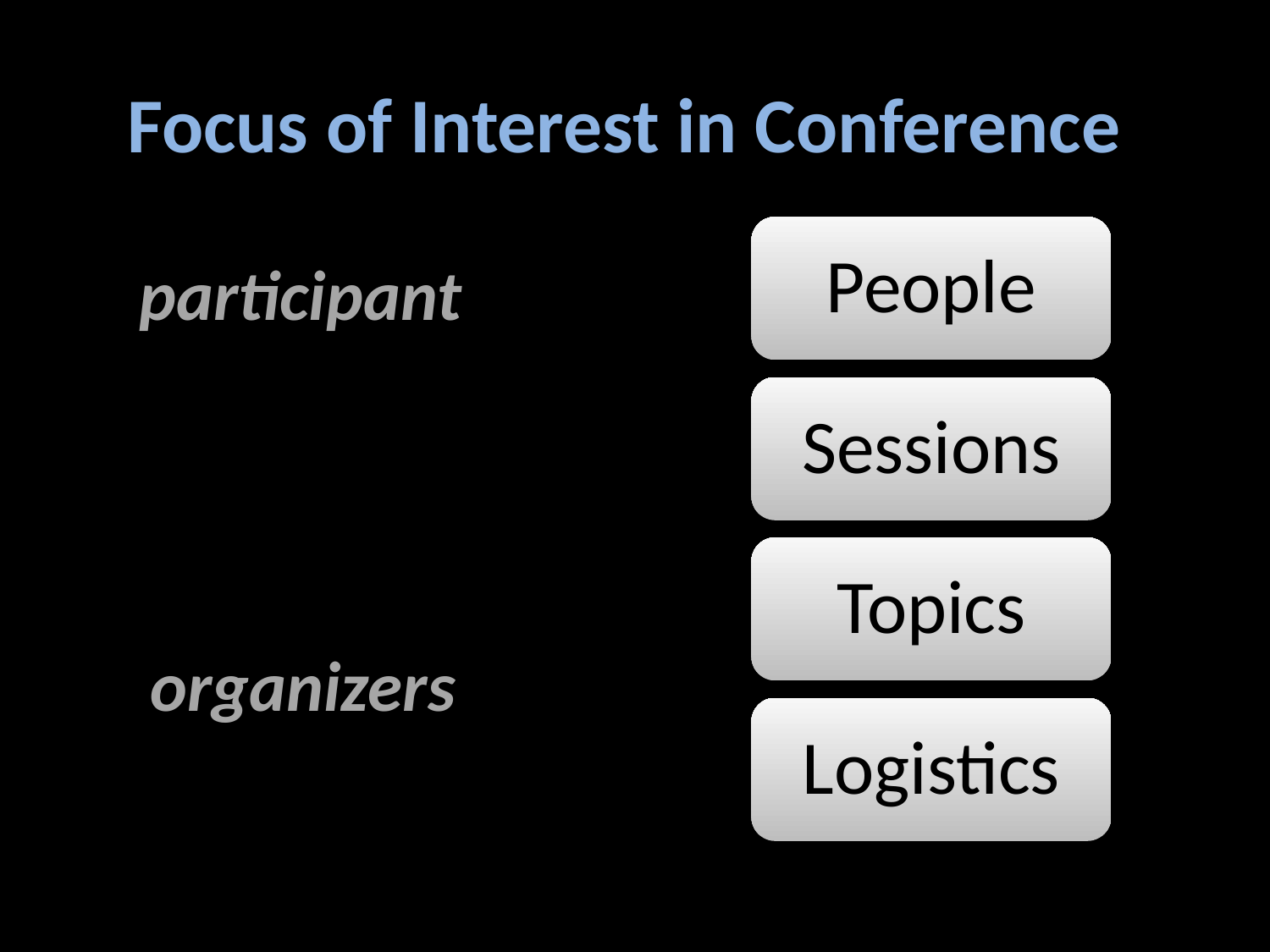

# Focus of Interest in Conference
People
Sessions
Topics
Logistics
participant
organizers